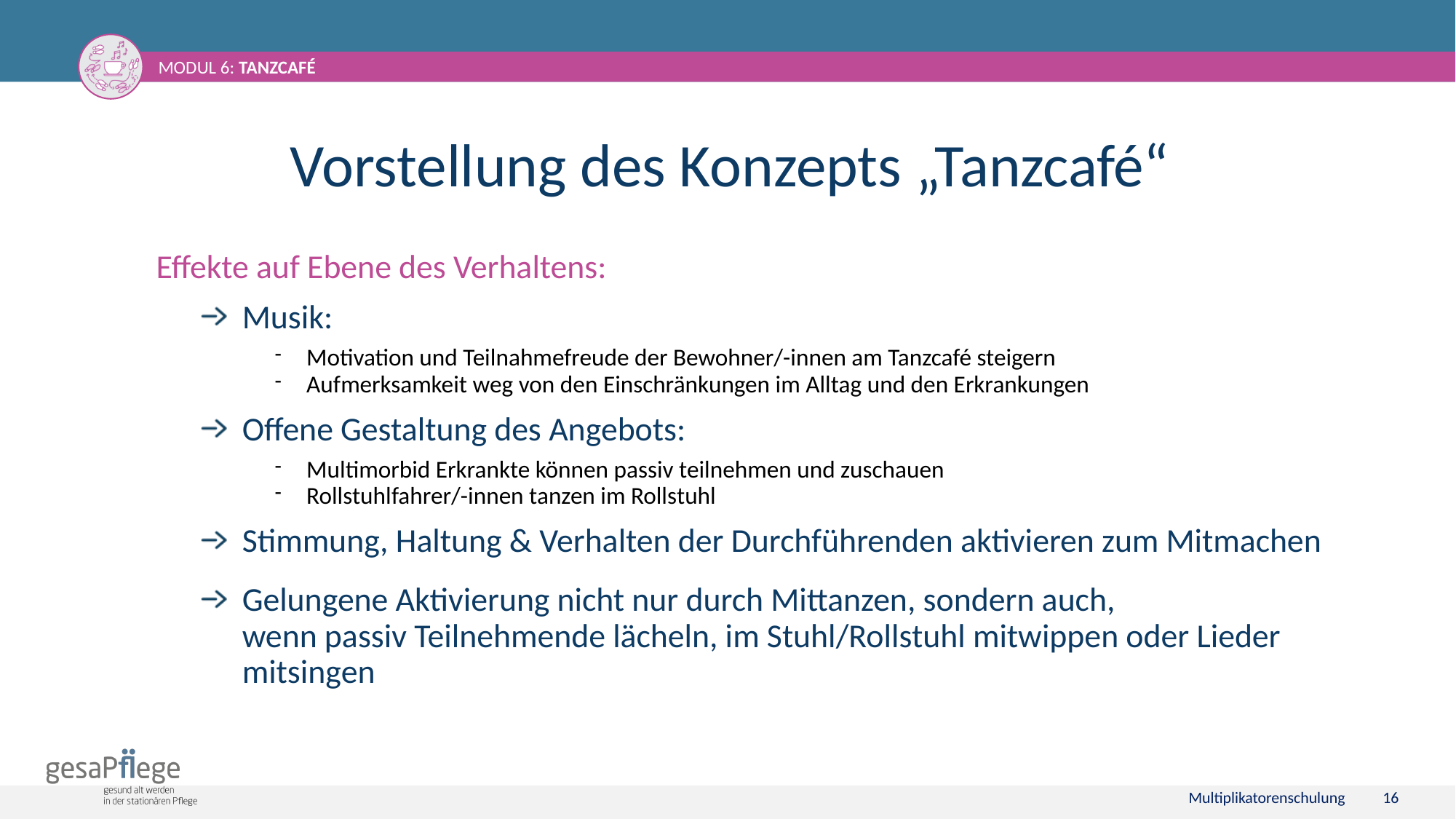

# Vorstellung des Konzepts „Tanzcafé“
Effekte auf Ebene des Verhaltens:
Musik:
Motivation und Teilnahmefreude der Bewohner/-innen am Tanzcafé steigern
Aufmerksamkeit weg von den Einschränkungen im Alltag und den Erkrankungen
Offene Gestaltung des Angebots:
Multimorbid Erkrankte können passiv teilnehmen und zuschauen
Rollstuhlfahrer/-innen tanzen im Rollstuhl
Stimmung, Haltung & Verhalten der Durchführenden aktivieren zum Mitmachen
Gelungene Aktivierung nicht nur durch Mittanzen, sondern auch,
wenn passiv Teilnehmende lächeln, im Stuhl/Rollstuhl mitwippen oder Lieder mitsingen

Multiplikatorenschulung
16